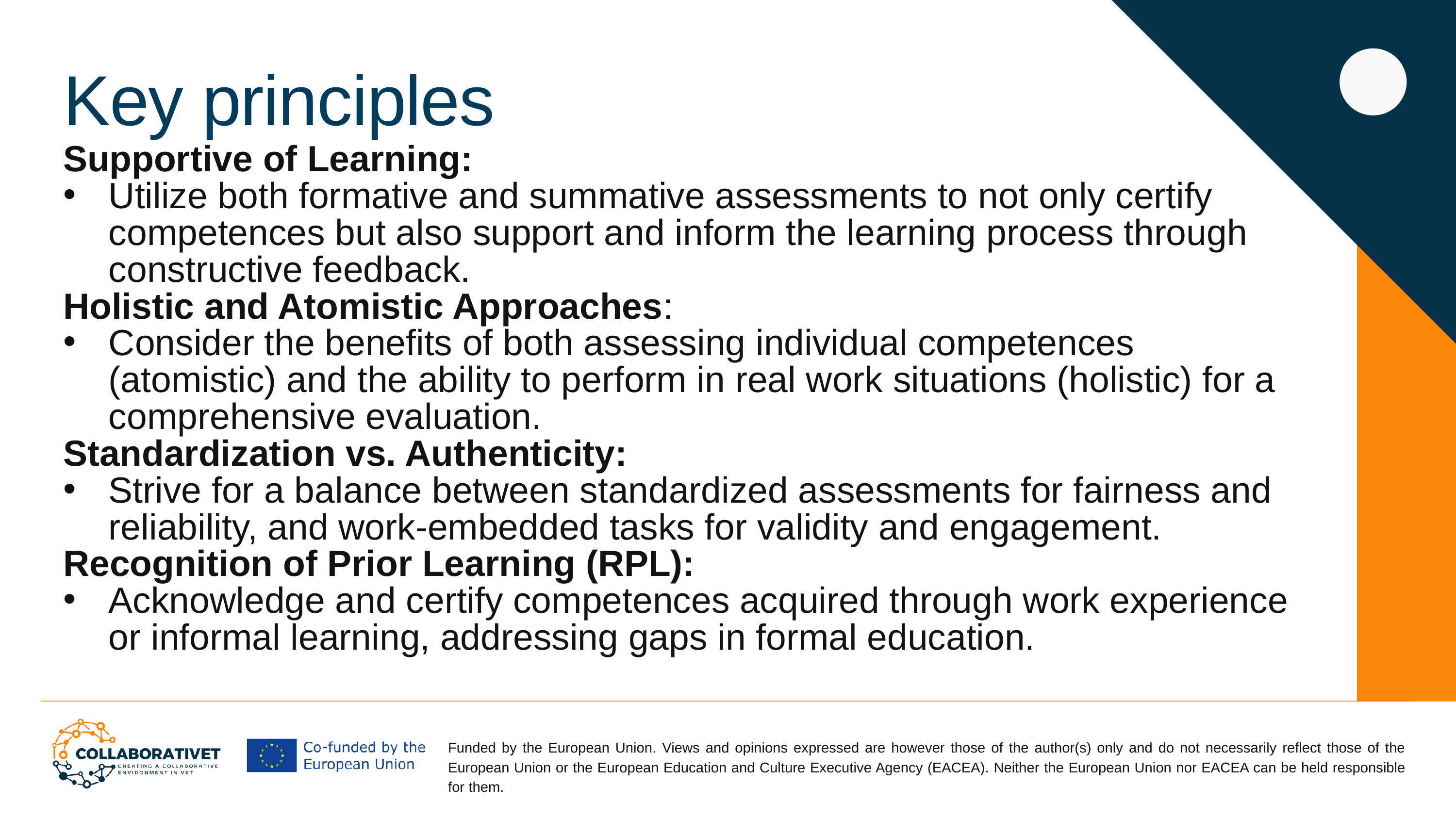

Key principles
Supportive of Learning:
Utilize both formative and summative assessments to not only certify competences but also support and inform the learning process through constructive feedback.
Holistic and Atomistic Approaches:
Consider the benefits of both assessing individual competences (atomistic) and the ability to perform in real work situations (holistic) for a comprehensive evaluation.
Standardization vs. Authenticity:
Strive for a balance between standardized assessments for fairness and reliability, and work-embedded tasks for validity and engagement.
Recognition of Prior Learning (RPL):
Acknowledge and certify competences acquired through work experience or informal learning, addressing gaps in formal education.

Funded by the European Union. Views and opinions expressed are however those of the author(s) only and do not necessarily reflect those of the European Union or the European Education and Culture Executive Agency (EACEA). Neither the European Union nor EACEA can be held responsible for them.